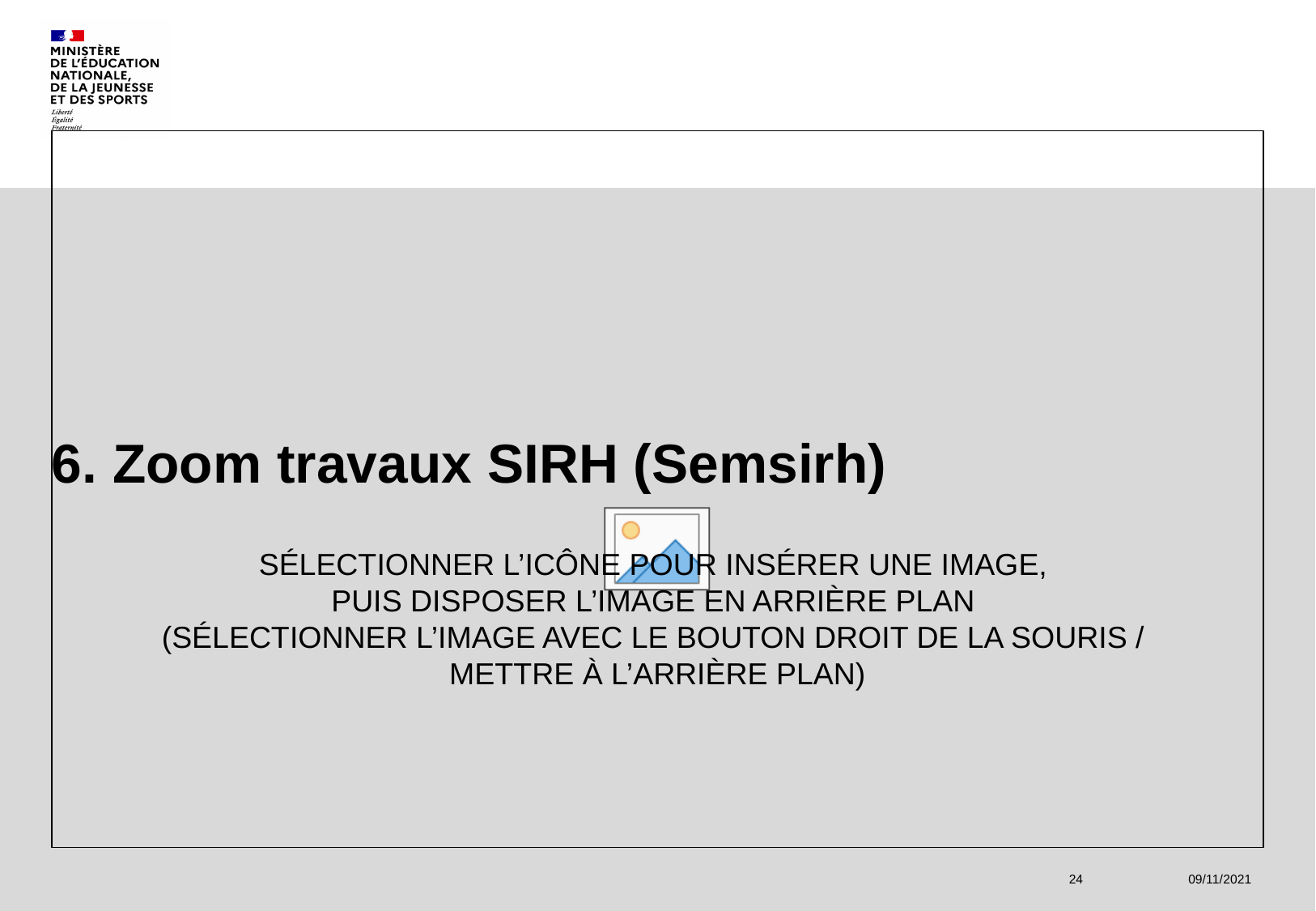

# 6. Zoom travaux SIRH (Semsirh)

24
09/11/2021